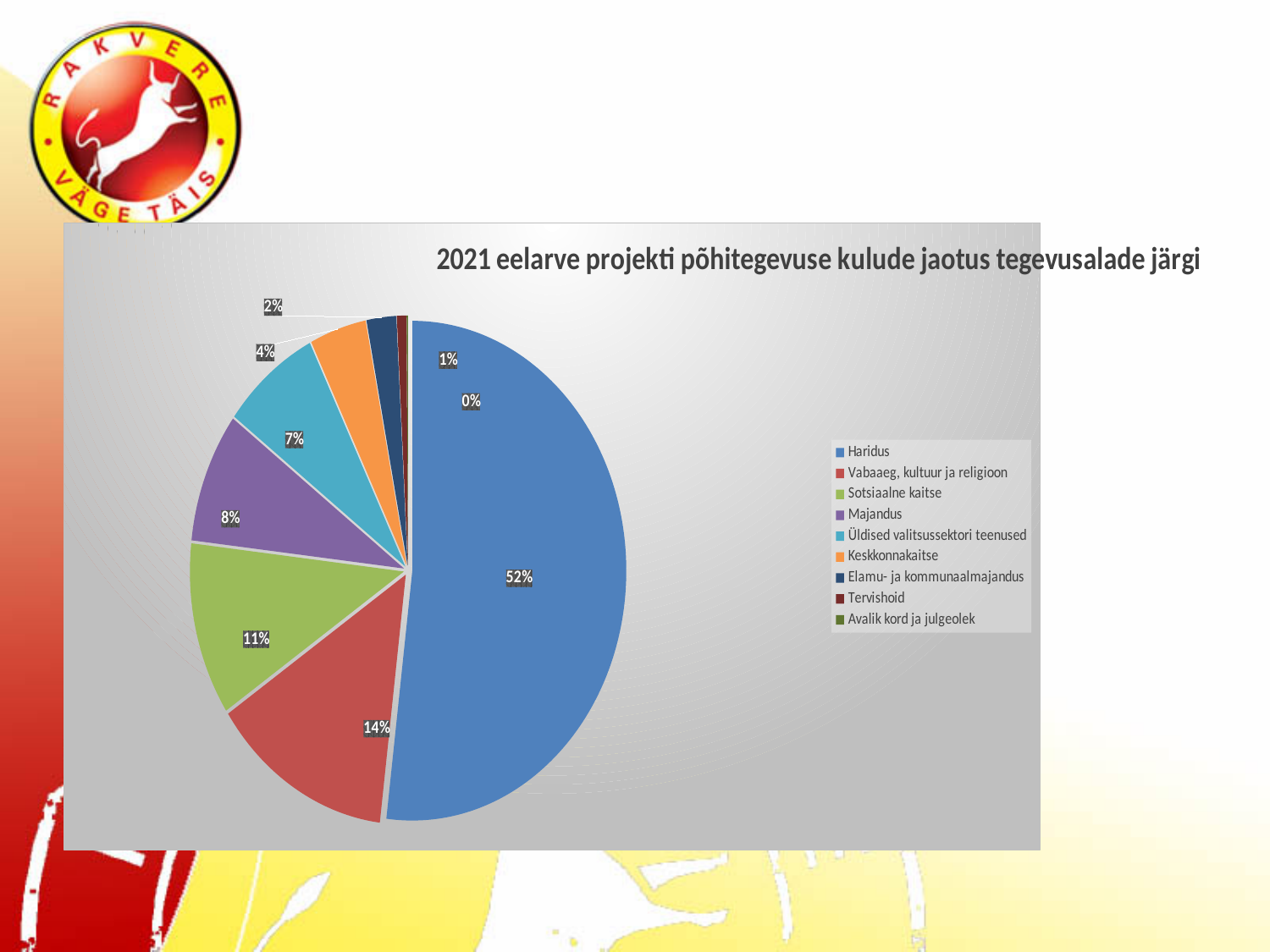

#

### Chart: 2021 eelarve projekti põhitegevuse kulude jaotus tegevusalade järgi

| Category |  |
|---|---|
| Haridus | 11551718.71 |
| Vabaaeg, kultuur ja religioon | 3039846.0 |
| Sotsiaalne kaitse | 2490753.0 |
| Majandus | 1877590.0 |
| Üldised valitsussektori teenused | 1644250.0 |
| Keskkonnakaitse | 952500.0 |
| Elamu- ja kommunaalmajandus | 499086.0 |
| Tervishoid | 161712.0 |
| Avalik kord ja julgeolek | 24000.0 |